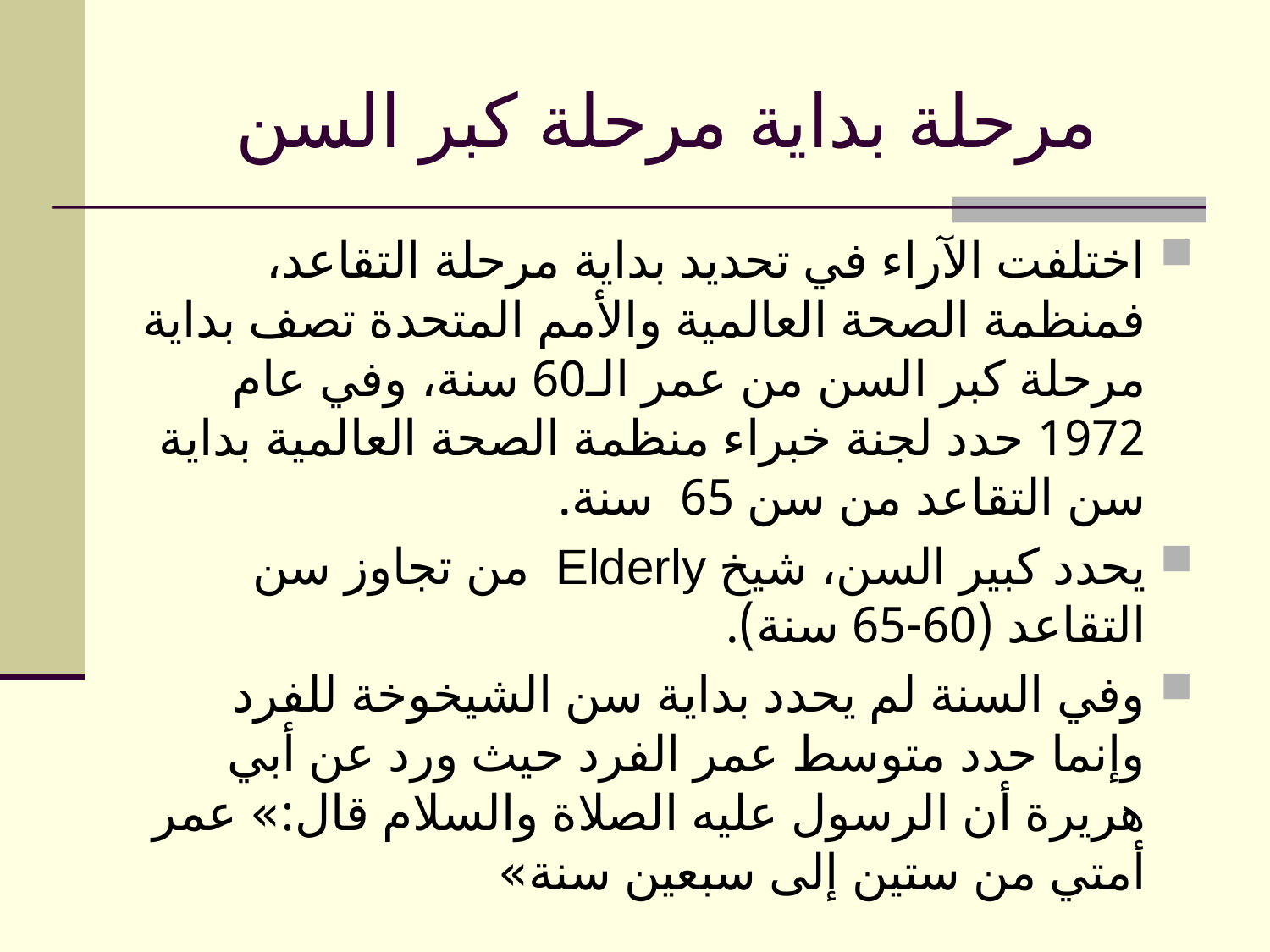

# مرحلة بداية مرحلة كبر السن
اختلفت الآراء في تحديد بداية مرحلة التقاعد، فمنظمة الصحة العالمية والأمم المتحدة تصف بداية مرحلة كبر السن من عمر الـ60 سنة، وفي عام 1972 حدد لجنة خبراء منظمة الصحة العالمية بداية سن التقاعد من سن 65  سنة.
يحدد كبير السن، شيخ Elderly  من تجاوز سن التقاعد (60-65 سنة).
وفي السنة لم يحدد بداية سن الشيخوخة للفرد وإنما حدد متوسط عمر الفرد حيث ورد عن أبي هريرة أن الرسول عليه الصلاة والسلام قال:» عمر أمتي من ستين إلى سبعين سنة»